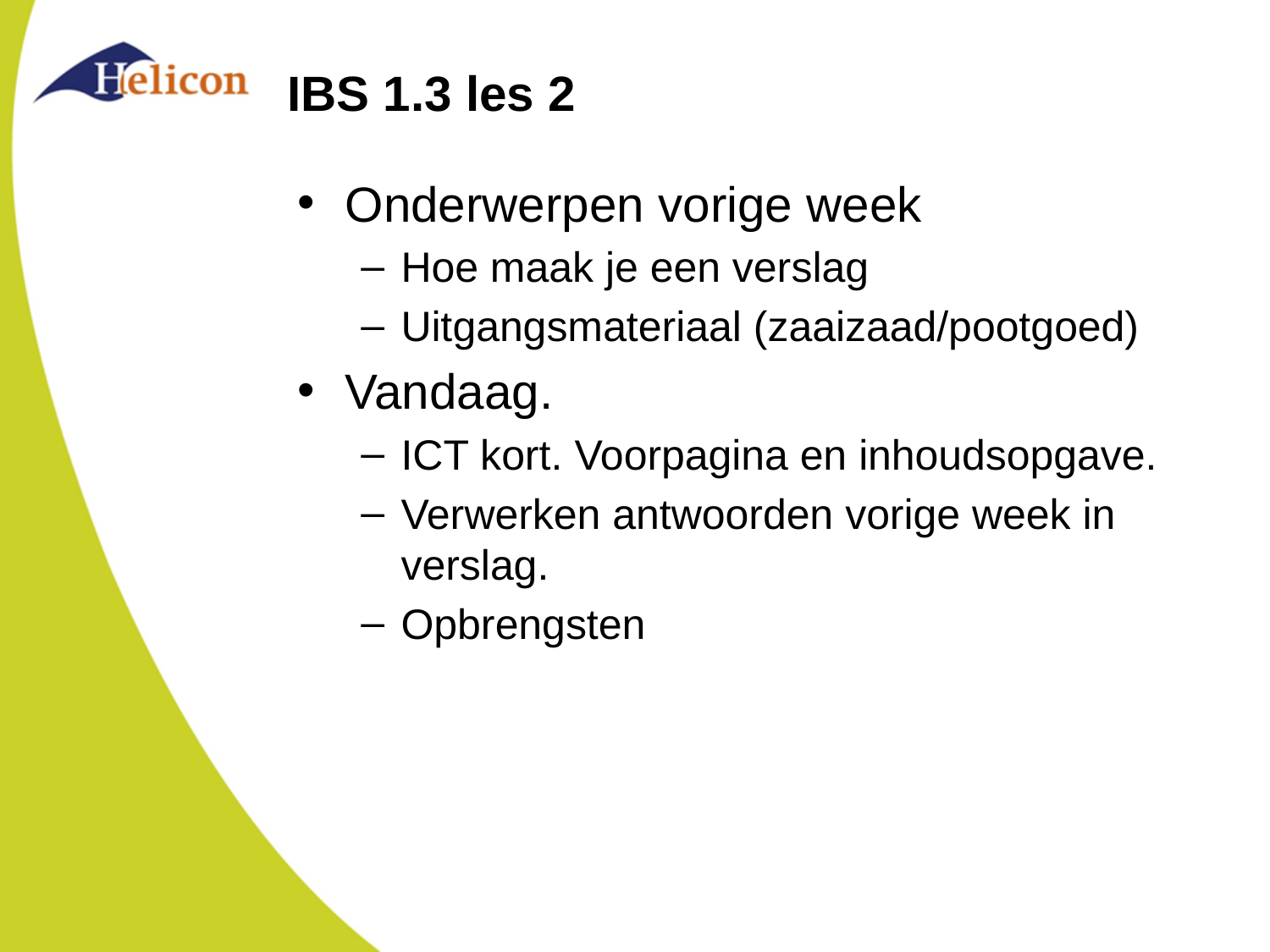

# IBS 1.3 les 2
Onderwerpen vorige week
Hoe maak je een verslag
Uitgangsmateriaal (zaaizaad/pootgoed)
Vandaag.
ICT kort. Voorpagina en inhoudsopgave.
Verwerken antwoorden vorige week in verslag.
Opbrengsten